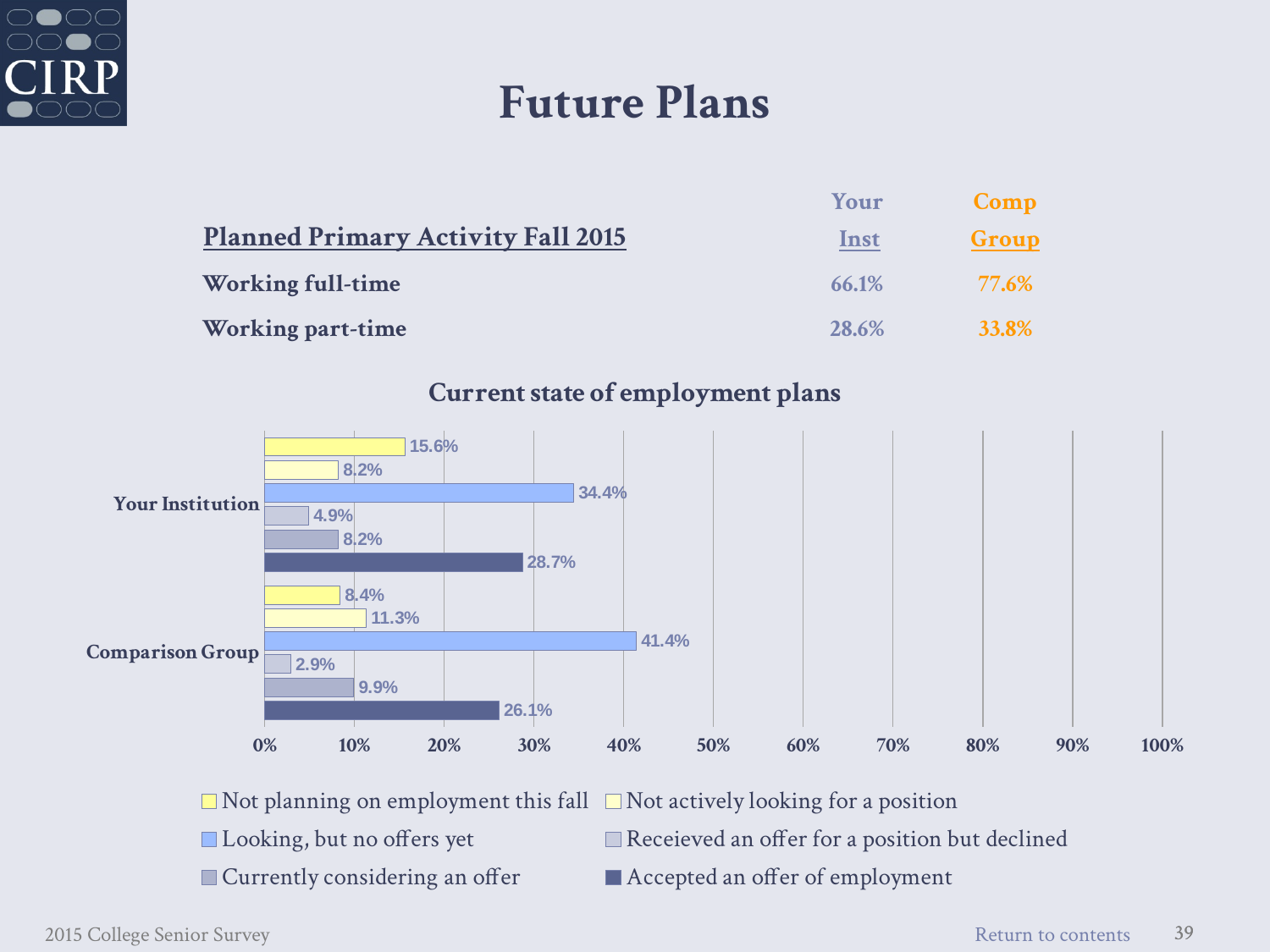

Future Plans
| Planned Primary Activity Fall 2015 | Your Inst | Comp Group |
| --- | --- | --- |
| Working full-time | 66.1% | 77.6% |
| Working part-time | 28.6% | 33.8% |

### Chart: Current state of employment plans

| Category | Accepted an offer of employment | Currently considering an offer | Receieved an offer for a position but declined | Looking, but no offers yet | Not actively looking for a position | Not planning on employment this fall |
|---|---|---|---|---|---|---|
| Comparison Group | 0.261 | 0.099 | 0.029 | 0.414 | 0.113 | 0.084 |
| Your Institution | 0.287 | 0.082 | 0.049 | 0.344 | 0.082 | 0.156 |
2015 College Senior Survey
39
39